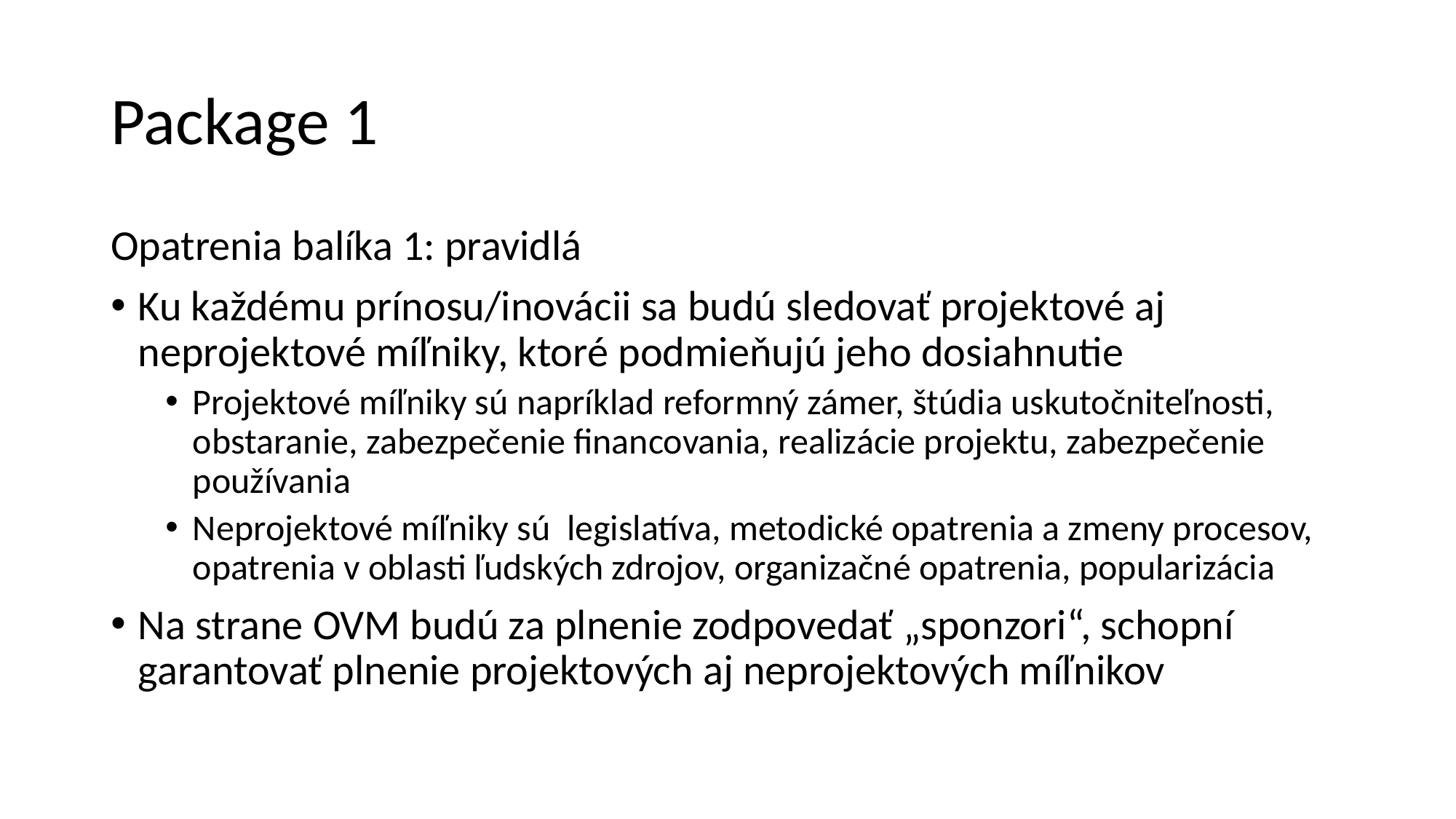

# Package 1
Opatrenia balíka 1: pravidlá
Ku každému prínosu/inovácii sa budú sledovať projektové aj neprojektové míľniky, ktoré podmieňujú jeho dosiahnutie
Projektové míľniky sú napríklad reformný zámer, štúdia uskutočniteľnosti, obstaranie, zabezpečenie financovania, realizácie projektu, zabezpečenie používania
Neprojektové míľniky sú  legislatíva, metodické opatrenia a zmeny procesov, opatrenia v oblasti ľudských zdrojov, organizačné opatrenia, popularizácia
Na strane OVM budú za plnenie zodpovedať „sponzori“, schopní garantovať plnenie projektových aj neprojektových míľnikov